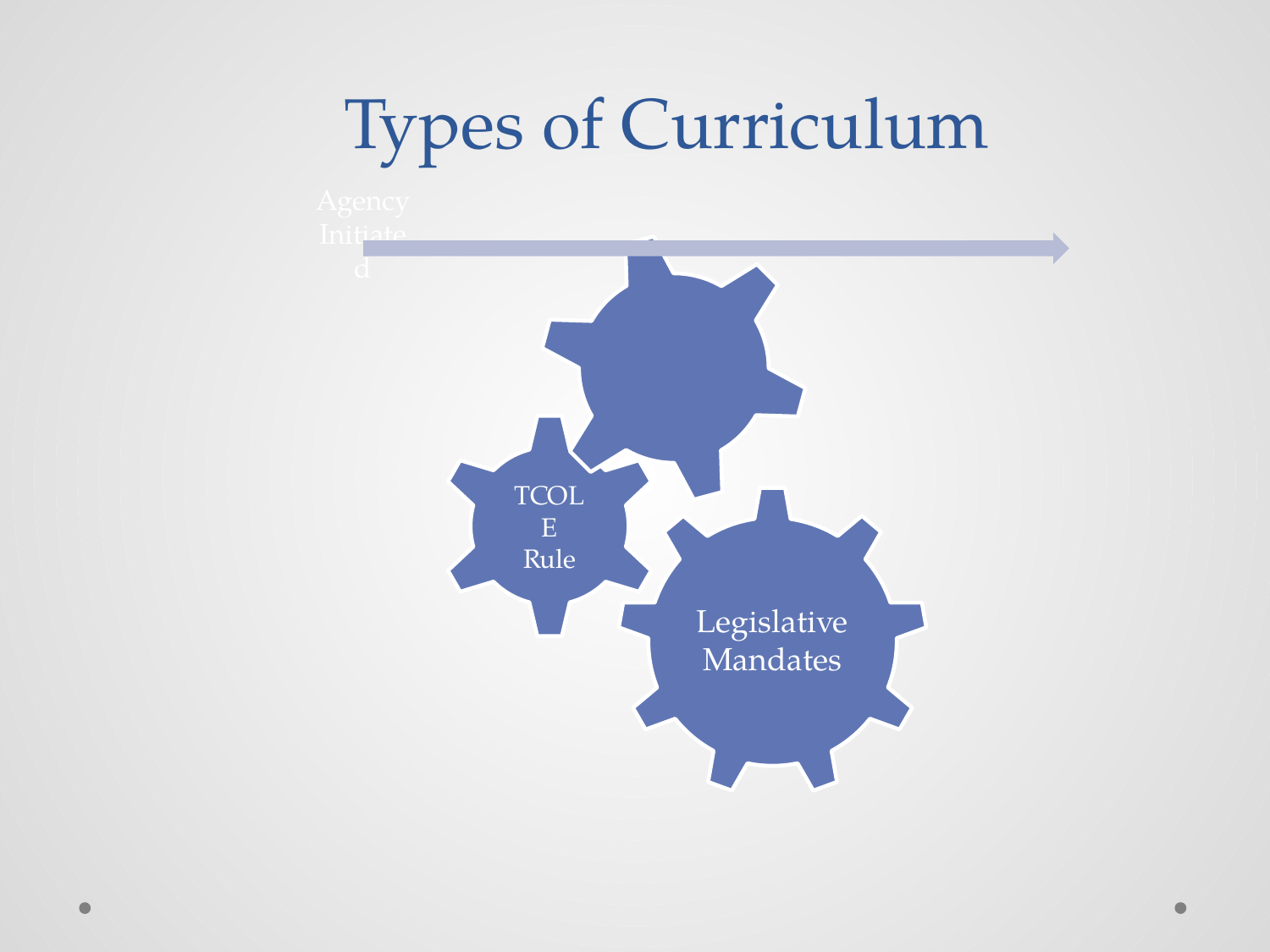

# Types of Curriculum
Legislative
Mandates
TCOLE
Rule
Agency
Initiated